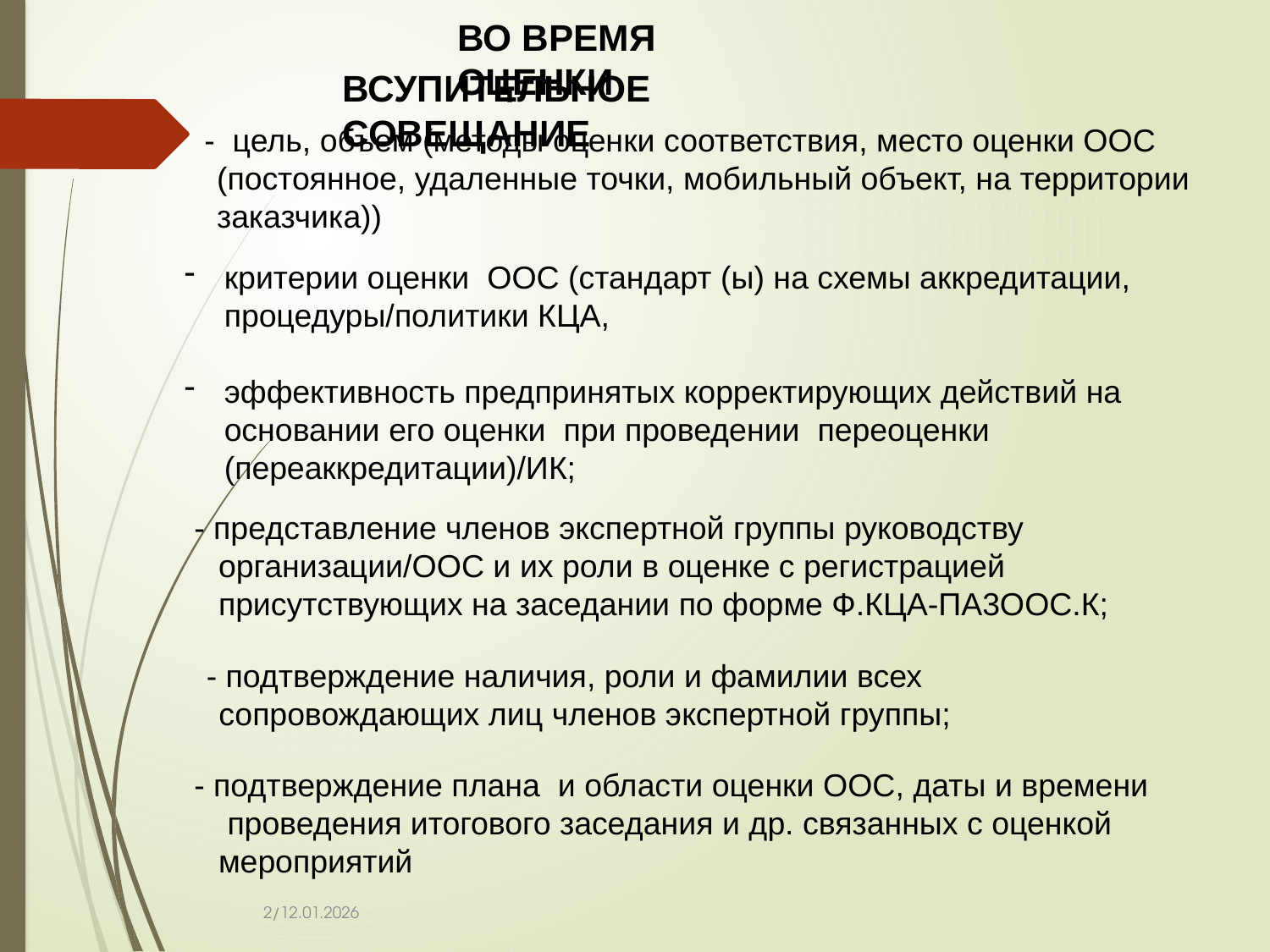

ВО ВРЕМЯ ОЦЕНКИ
ВСУПИТЕЛЬНОЕ СОВЕЩАНИЕ
-  цель, объем (методы оценки соответствия, место оценки ООС (постоянное, удаленные точки, мобильный объект, на территории заказчика))
критерии оценки  ООС (стандарт (ы) на схемы аккредитации, процедуры/политики КЦА,

эффективность предпринятых корректирующих действий на основании его оценки  при проведении  переоценки (переаккредитации)/ИК;
- представление членов экспертной группы руководству   организации/ООС и их роли в оценке с регистрацией присутствующих на заседании по форме Ф.КЦА-ПА3ООС.К;
- подтверждение наличия, роли и фамилии всех сопровождающих лиц членов экспертной группы;
- подтверждение плана  и области оценки ООС, даты и времени  проведения итогового заседания и др. связанных с оценкой мероприятий
2/12.01.2026